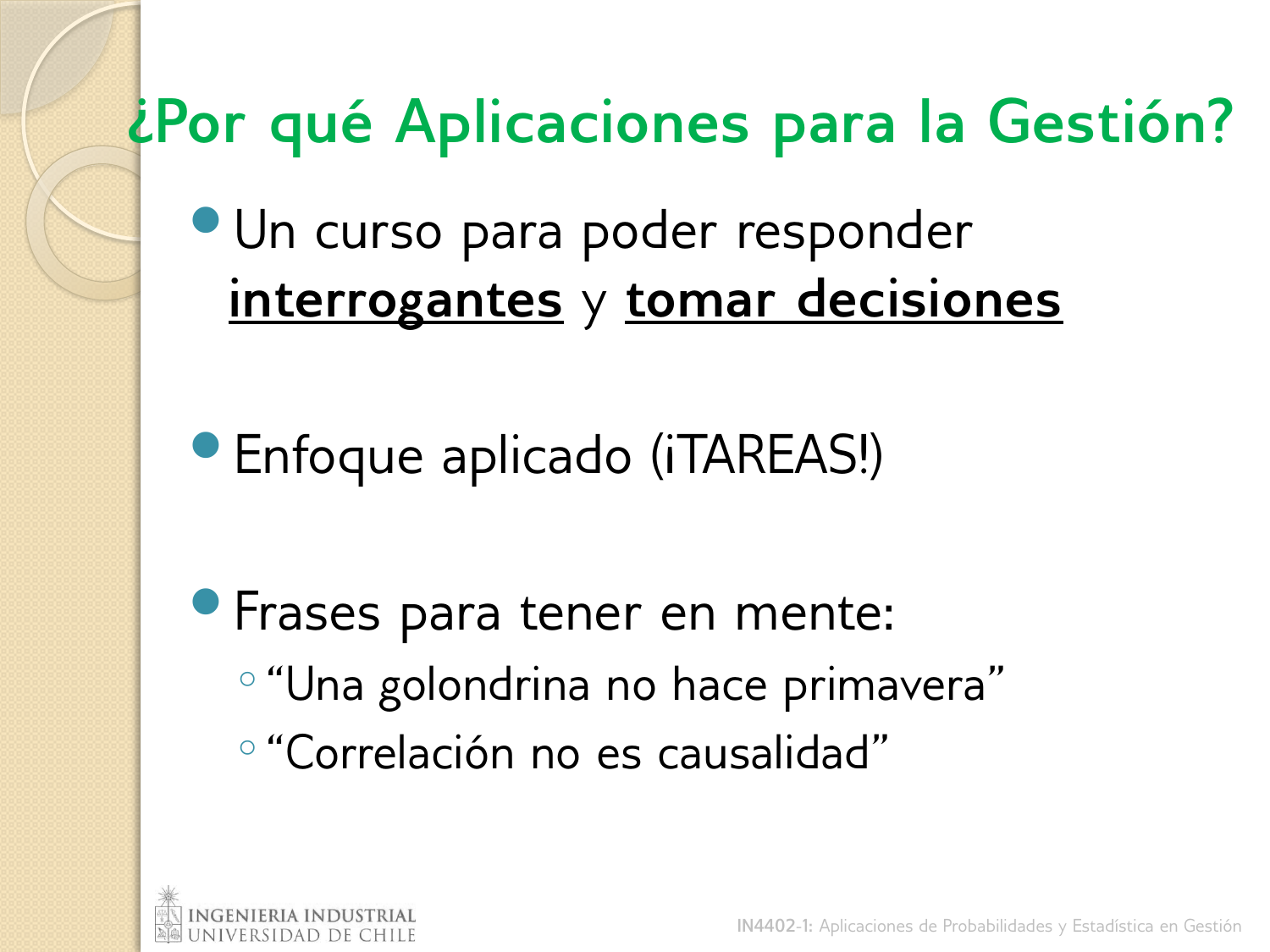

# ¿Por qué Aplicaciones para la Gestión?
Un curso para poder responder interrogantes y tomar decisiones

Enfoque aplicado (¡TAREAS!)

Frases para tener en mente:
“Una golondrina no hace primavera”
“Correlación no es causalidad”